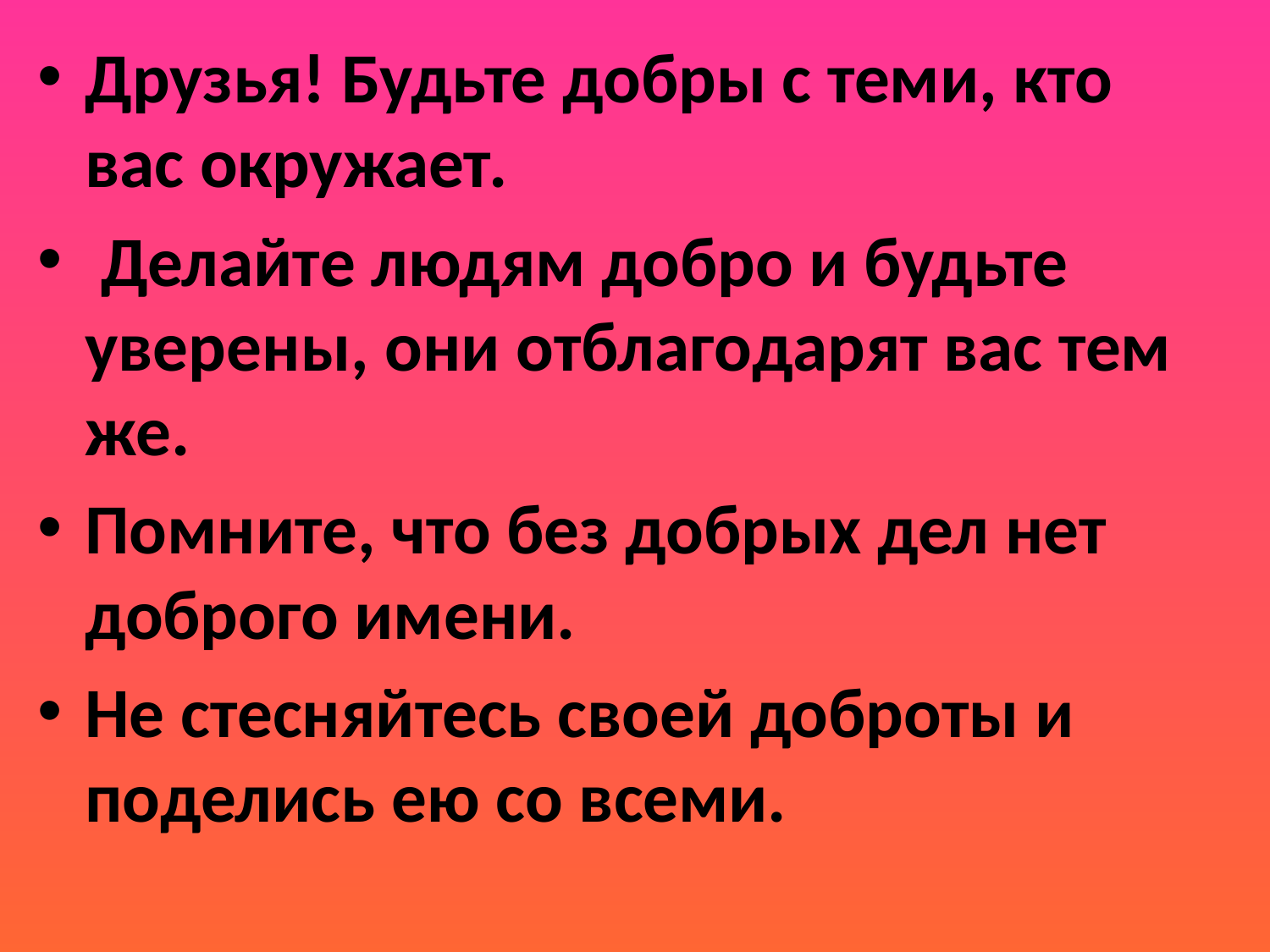

Друзья! Будьте добры с теми, кто вас окружает.
 Делайте людям добро и будьте уверены, они отблагодарят вас тем же.
Помните, что без добрых дел нет доброго имени.
Не стесняйтесь своей доброты и поделись ею со всеми.